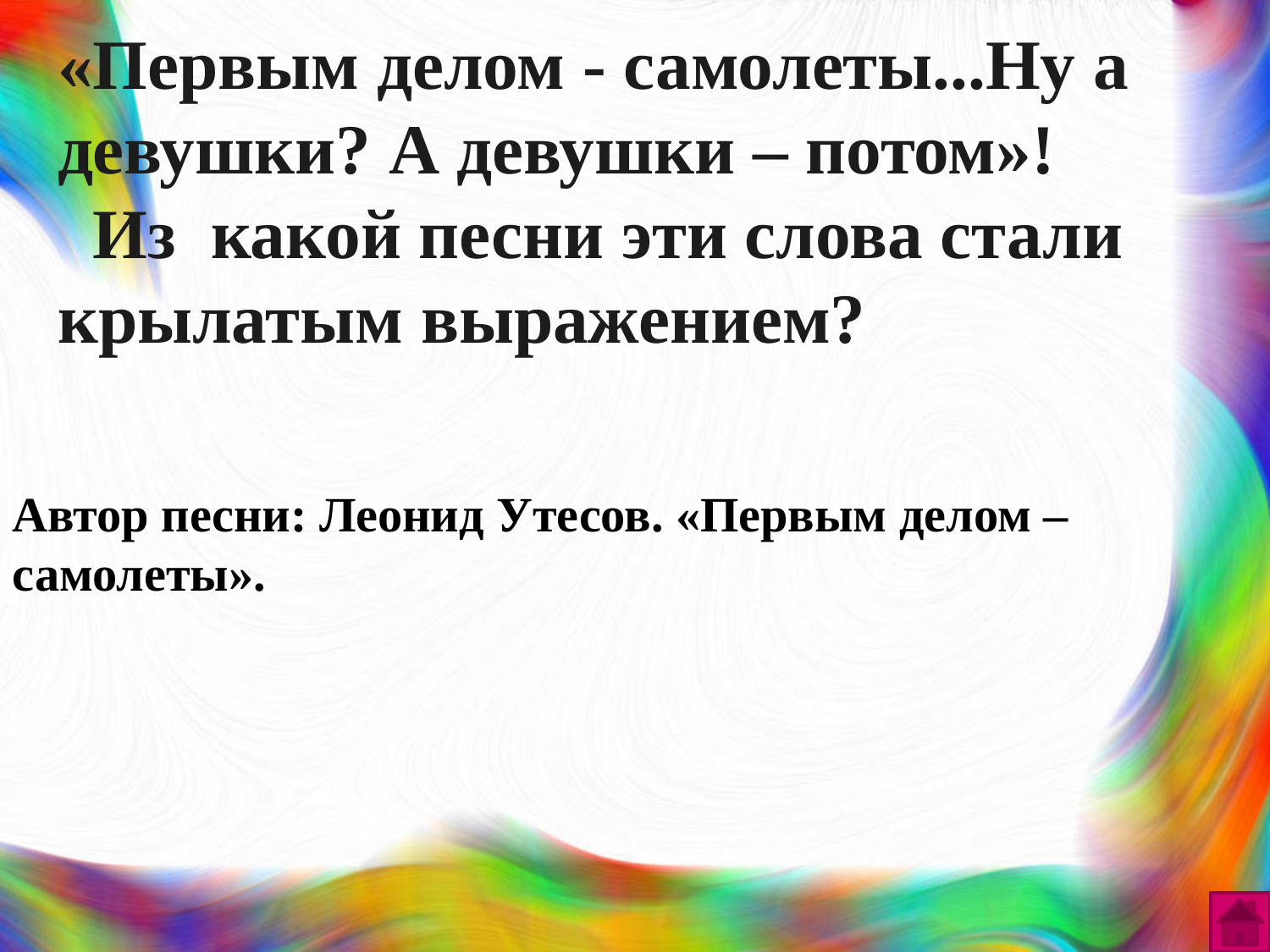

# «Первым делом - самолеты...Ну а девушки? А девушки – потом»! Из  какой песни эти слова стали крылатым выражением?
Автор песни: Леонид Утесов. «Первым делом – самолеты».